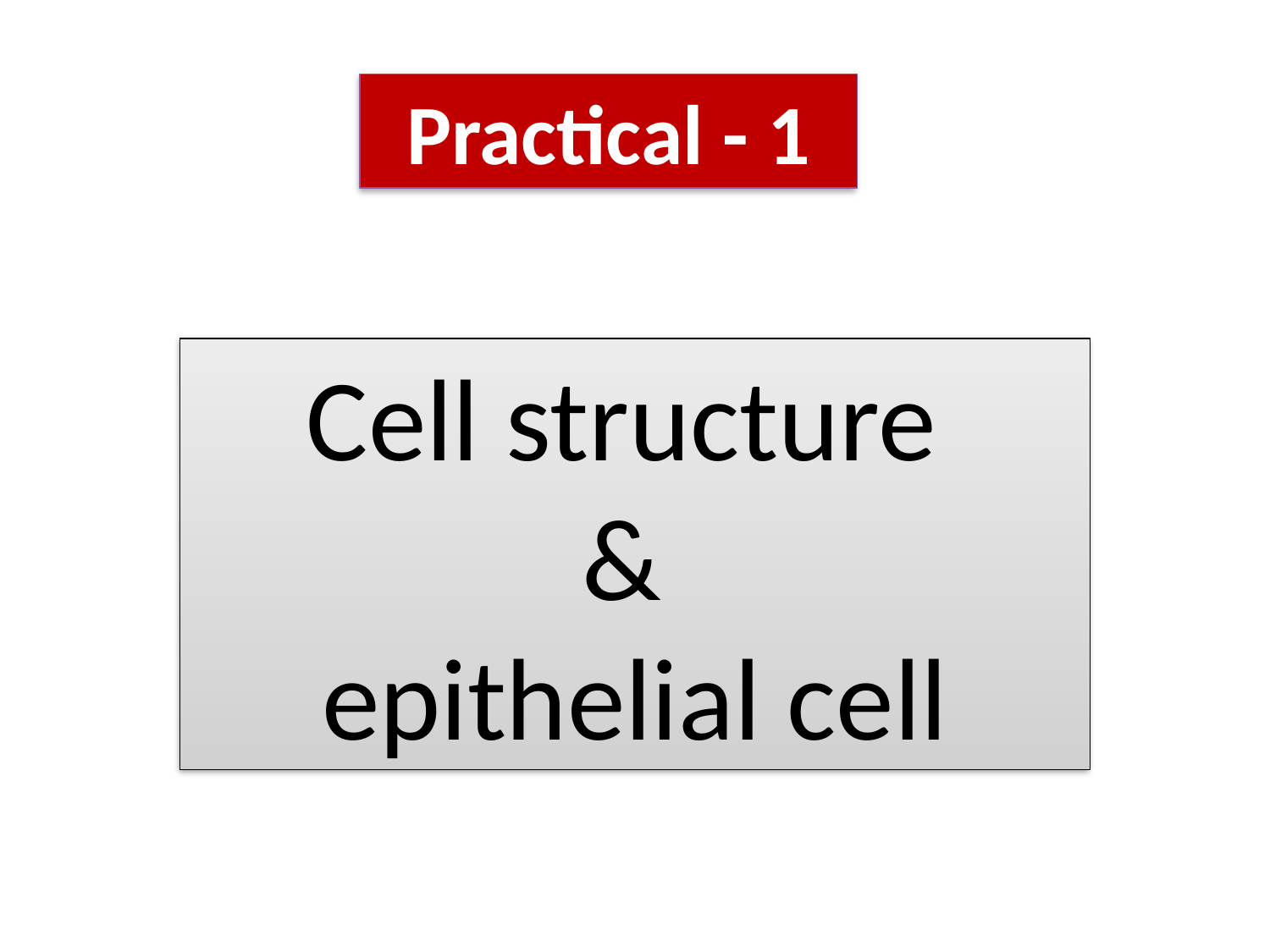

Practical - 1
Cell structure
&
epithelial cell